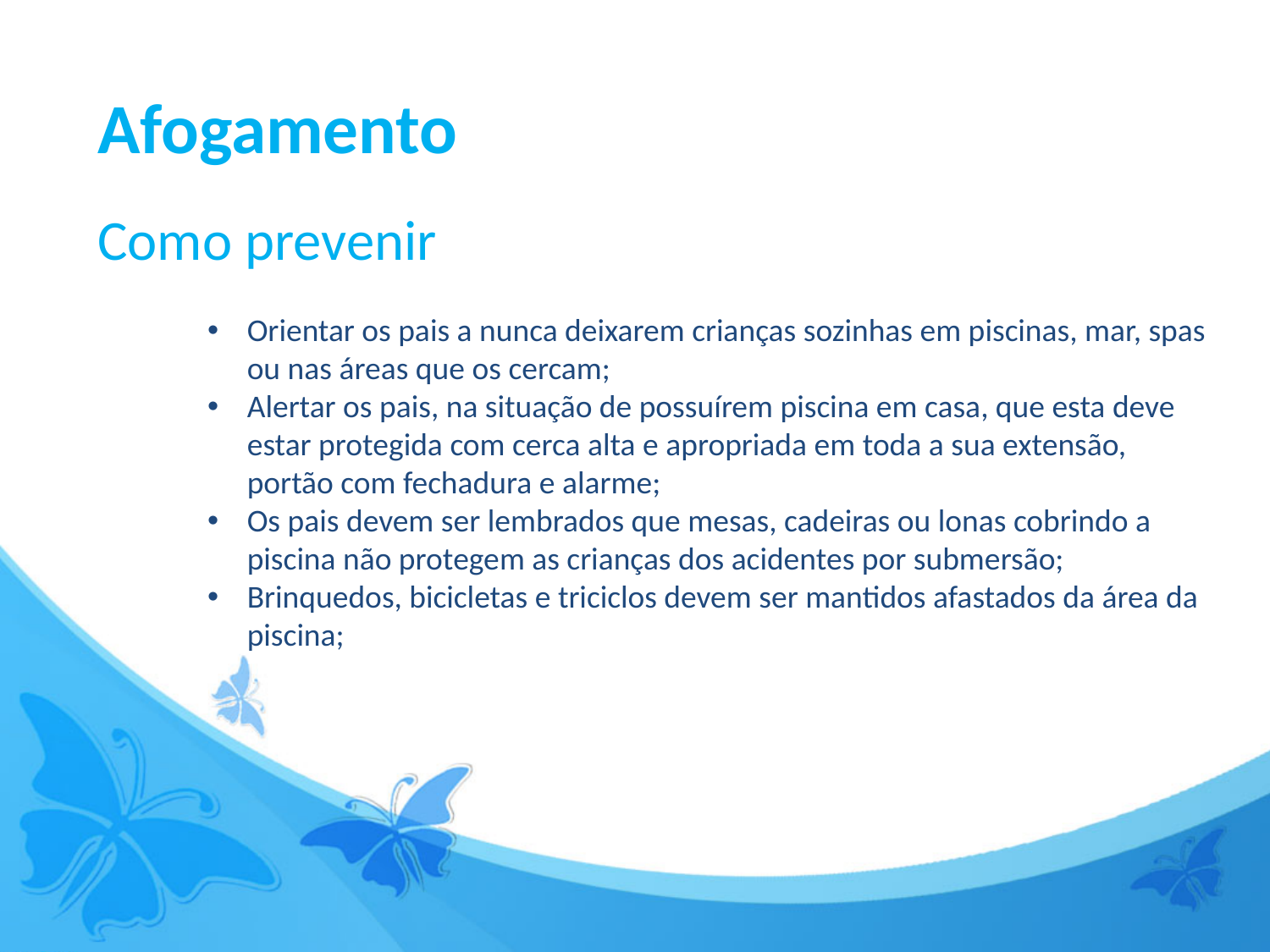

Afogamento
Como prevenir
Orientar os pais a nunca deixarem crianças sozinhas em piscinas, mar, spas ou nas áreas que os cercam;
Alertar os pais, na situação de possuírem piscina em casa, que esta deve estar protegida com cerca alta e apropriada em toda a sua extensão, portão com fechadura e alarme;
Os pais devem ser lembrados que mesas, cadeiras ou lonas cobrindo a piscina não protegem as crianças dos acidentes por submersão;
Brinquedos, bicicletas e triciclos devem ser mantidos afastados da área da piscina;